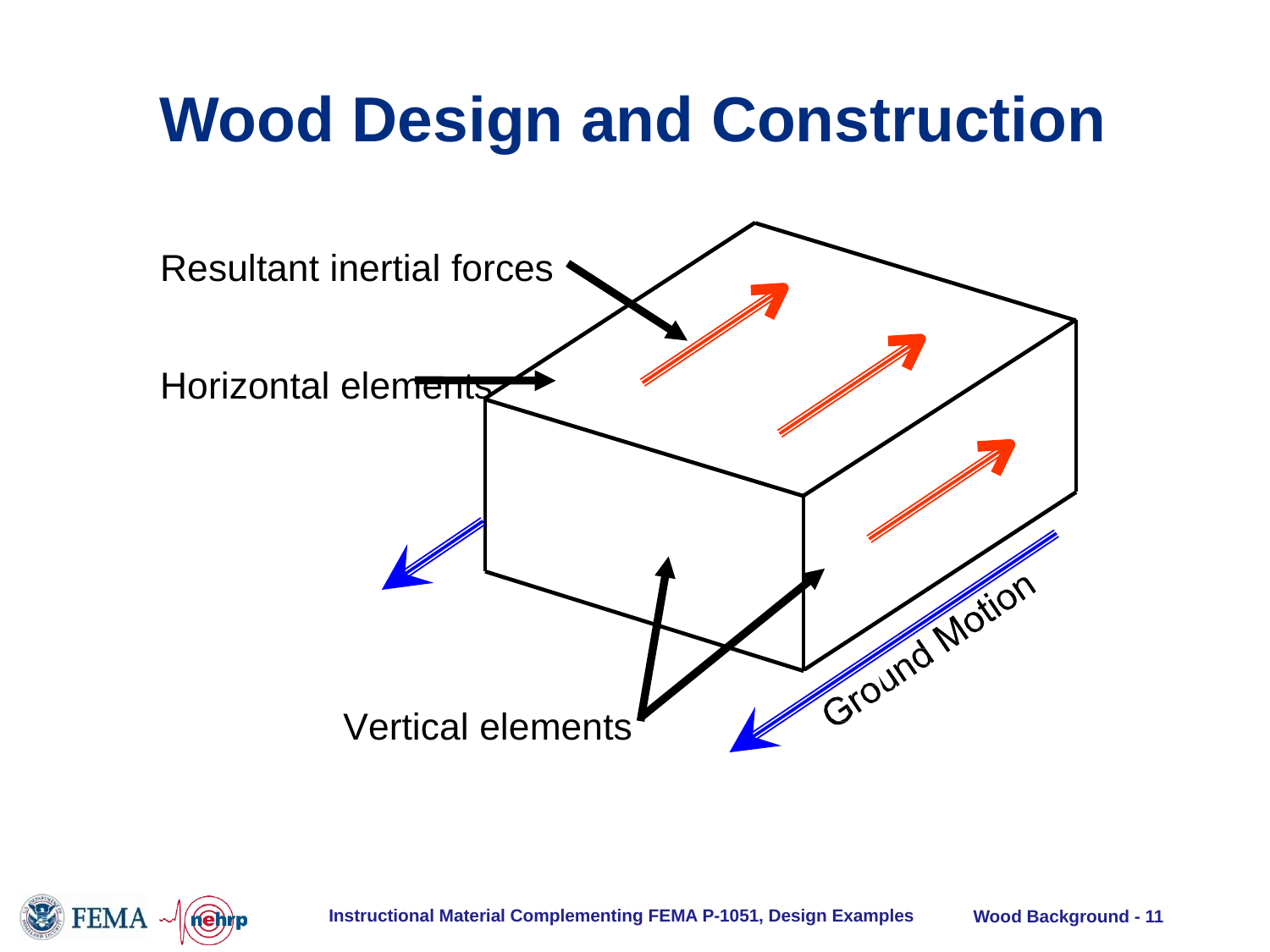

# Wood Design and Construction

Resultant inertial forces

Horizontal elements

Vertical elements